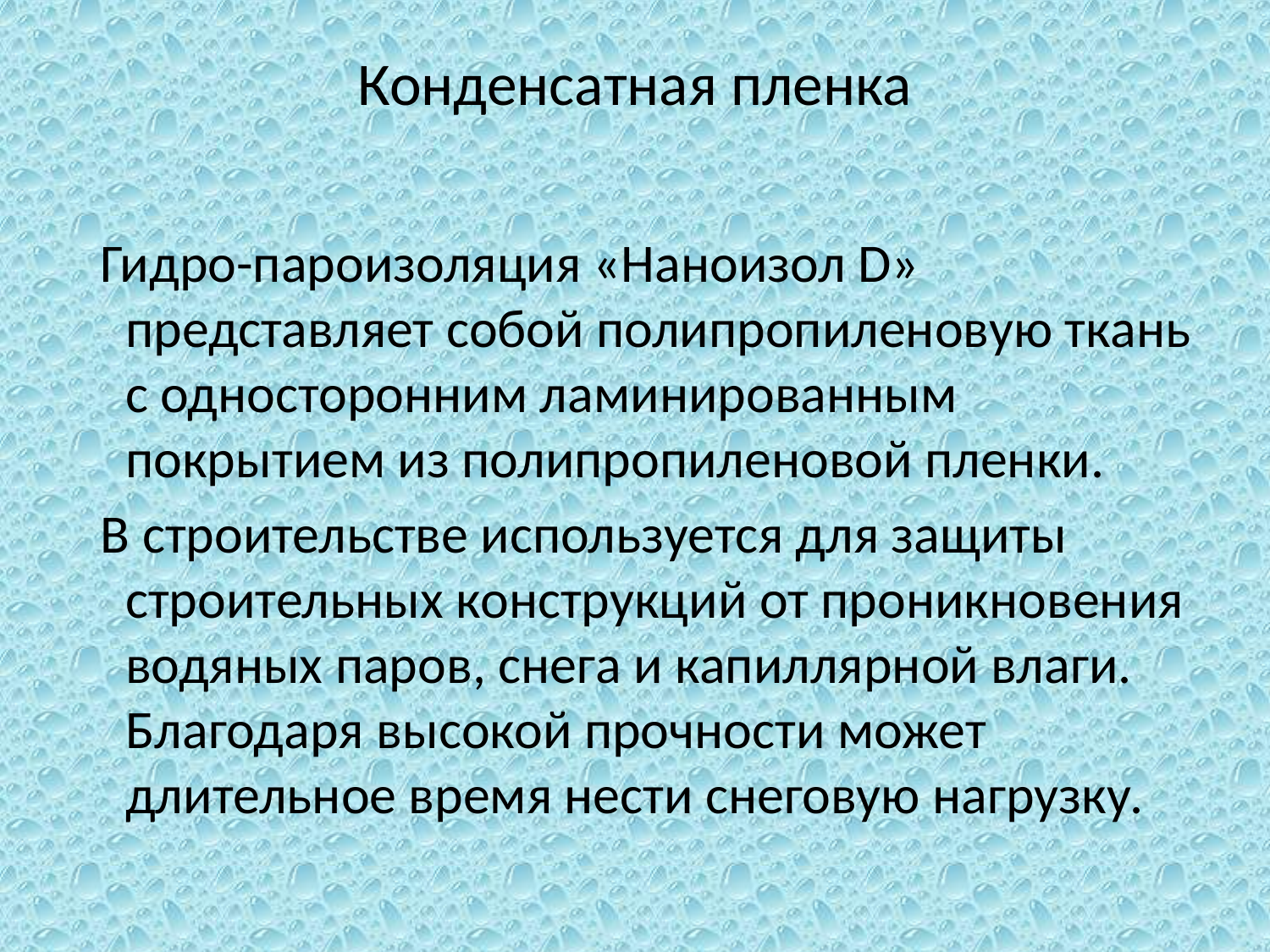

# Конденсатная пленка
  Гидро-пароизоляция «Наноизол D» представляет собой полипропиленовую ткань с односторонним ламинированным покрытием из полипропиленовой пленки.
  В строительстве используется для защиты строительных конструкций от проникновения водяных паров, снега и капиллярной влаги. Благодаря высокой прочности может длительное время нести снеговую нагрузку.